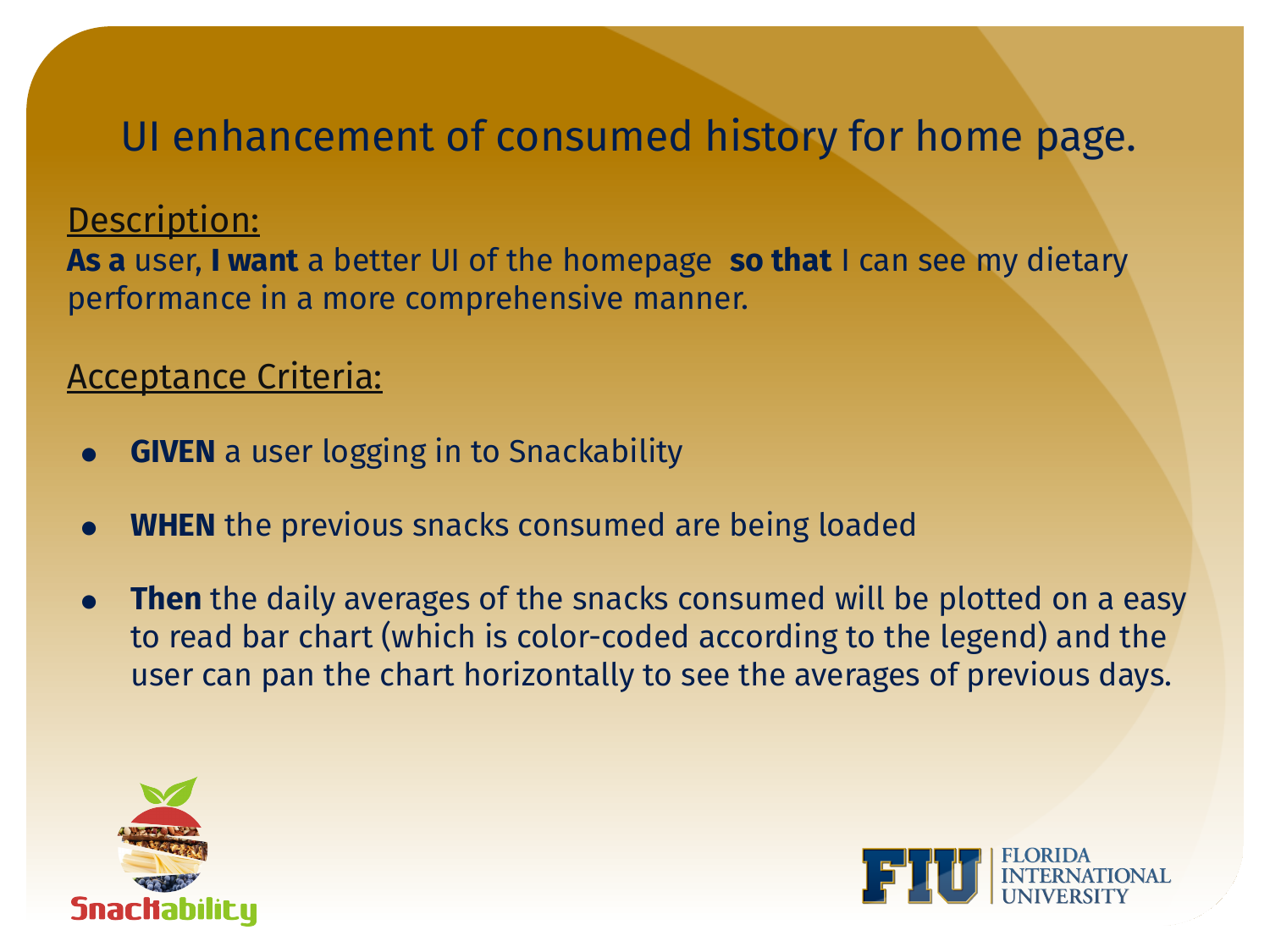

# UI enhancement of consumed history for home page.
Description:
As a user, I want a better UI of the homepage  so that I can see my dietary performance in a more comprehensive manner.

Acceptance Criteria:
GIVEN a user logging in to Snackability
WHEN the previous snacks consumed are being loaded
Then the daily averages of the snacks consumed will be plotted on a easy to read bar chart (which is color-coded according to the legend) and the user can pan the chart horizontally to see the averages of previous days.